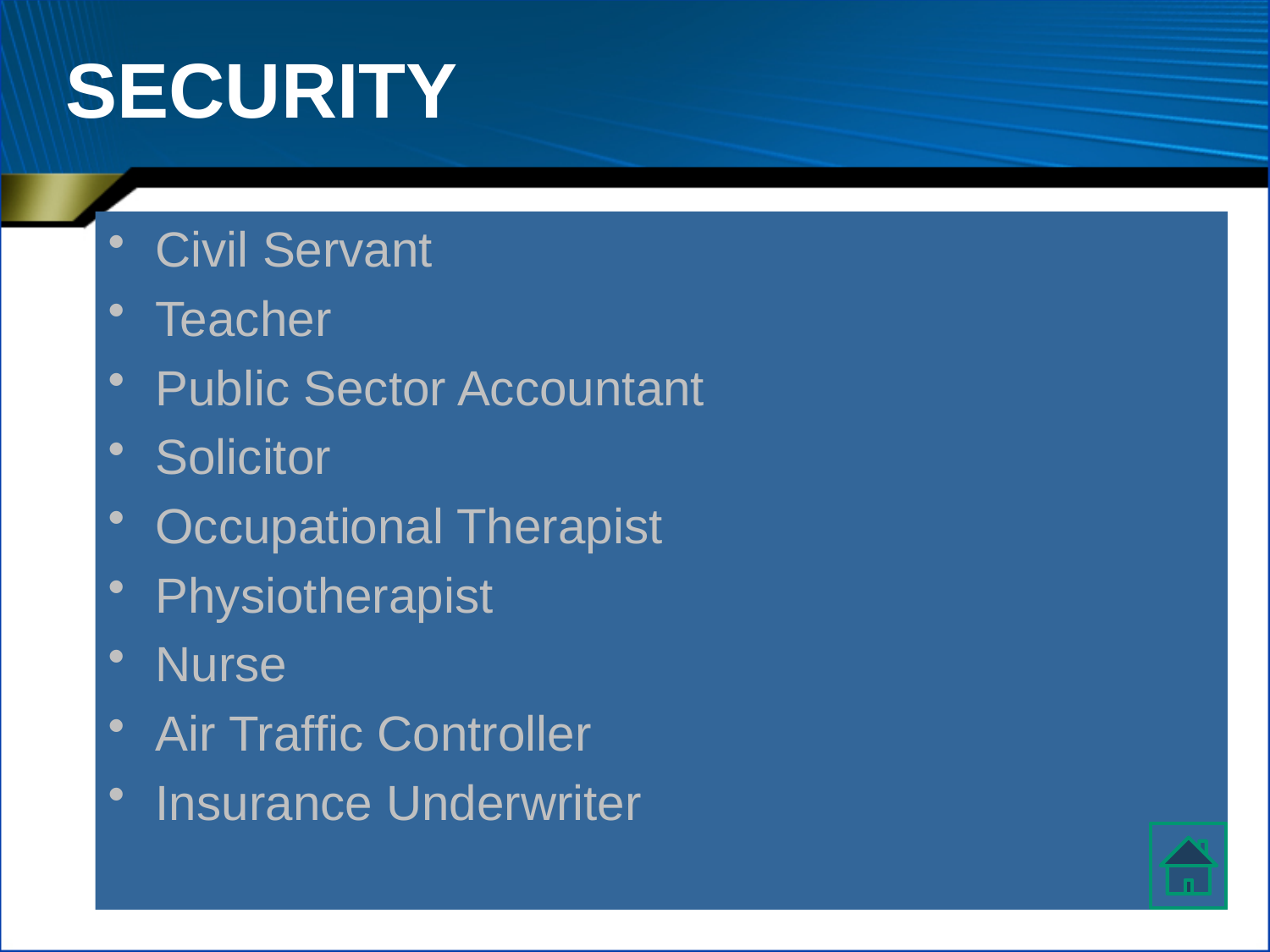

# SECURITY
Civil Servant
Teacher
Public Sector Accountant
Solicitor
Occupational Therapist
Physiotherapist
Nurse
Air Traffic Controller
Insurance Underwriter